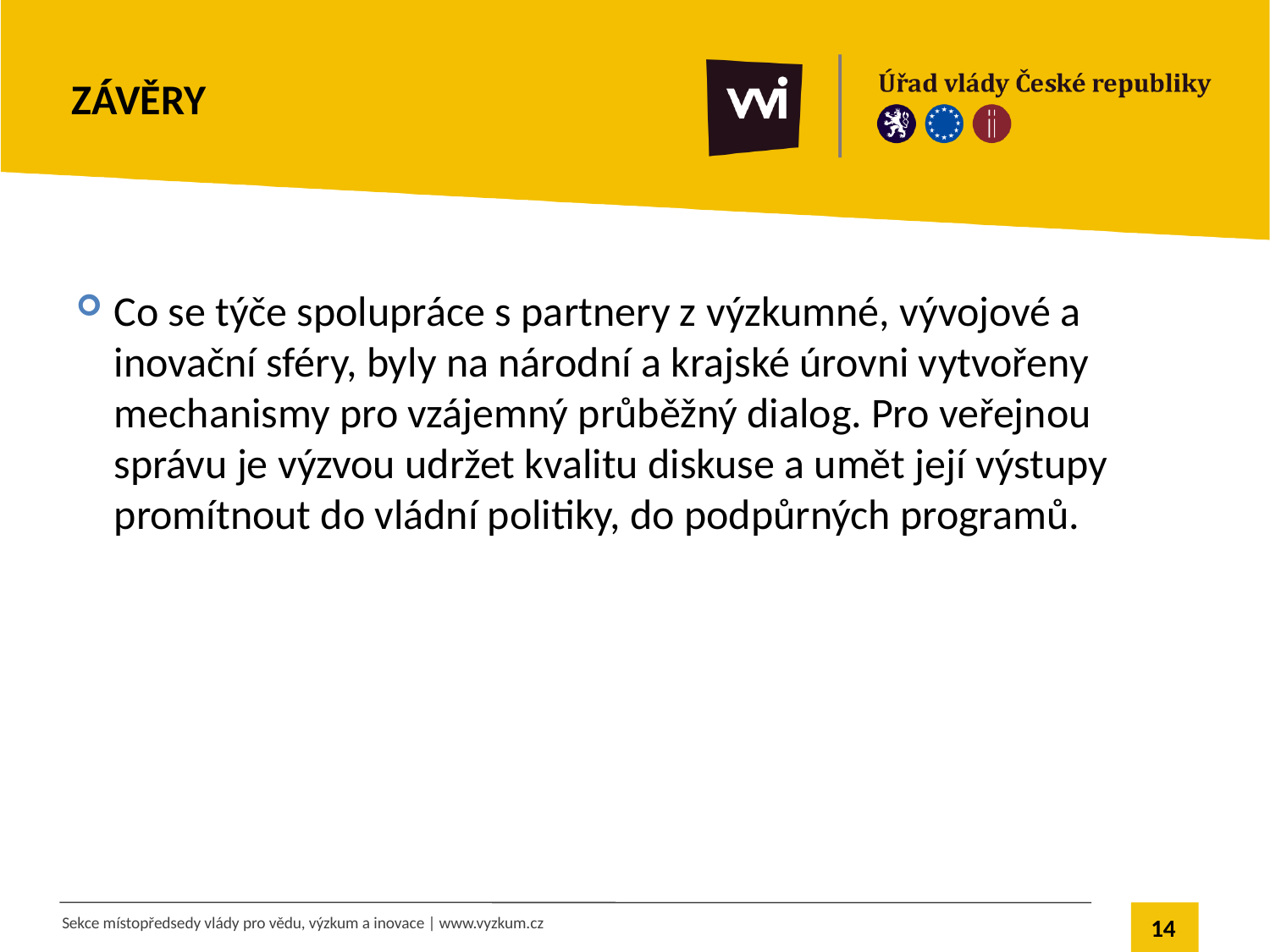

# Závěry
Co se týče spolupráce s partnery z výzkumné, vývojové a inovační sféry, byly na národní a krajské úrovni vytvořeny mechanismy pro vzájemný průběžný dialog. Pro veřejnou správu je výzvou udržet kvalitu diskuse a umět její výstupy promítnout do vládní politiky, do podpůrných programů.

14